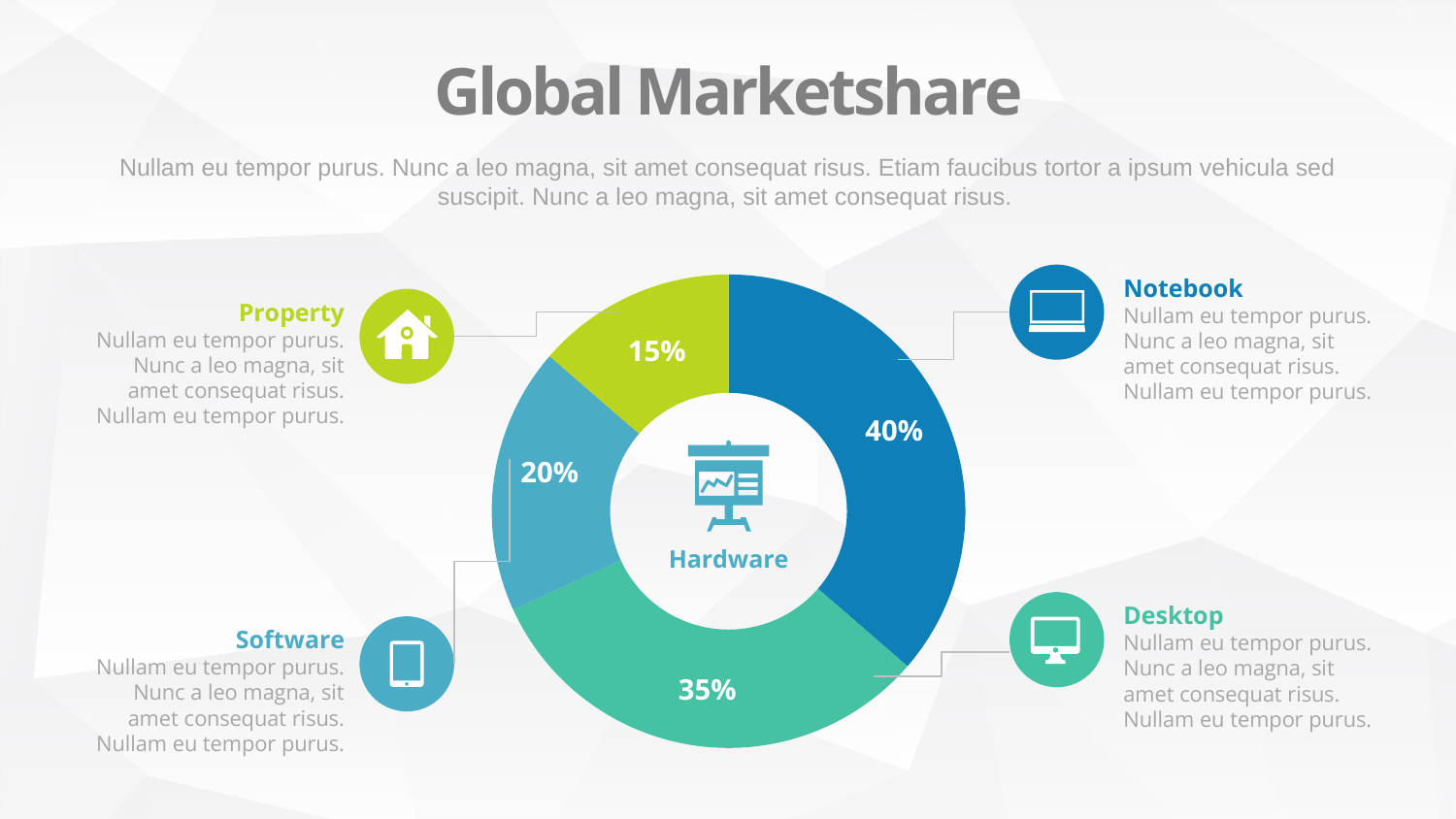

Global Marketshare
Nullam eu tempor purus. Nunc a leo magna, sit amet consequat risus. Etiam faucibus tortor a ipsum vehicula sed suscipit. Nunc a leo magna, sit amet consequat risus.
Notebook
Nullam eu tempor purus. Nunc a leo magna, sit amet consequat risus. Nullam eu tempor purus.
Property
Nullam eu tempor purus. Nunc a leo magna, sit amet consequat risus. Nullam eu tempor purus.

### Chart

| Category | Sales |
|---|---|
| 1st Qtr | 4.0 |
| 2nd Qtr | 3.5 |
| 3rd Qtr | 2.0 |
| 4th Qtr | 1.5 |

15%
40%

20%
Hardware
Desktop
Nullam eu tempor purus. Nunc a leo magna, sit amet consequat risus. Nullam eu tempor purus.
Software
Nullam eu tempor purus. Nunc a leo magna, sit amet consequat risus. Nullam eu tempor purus.

35%